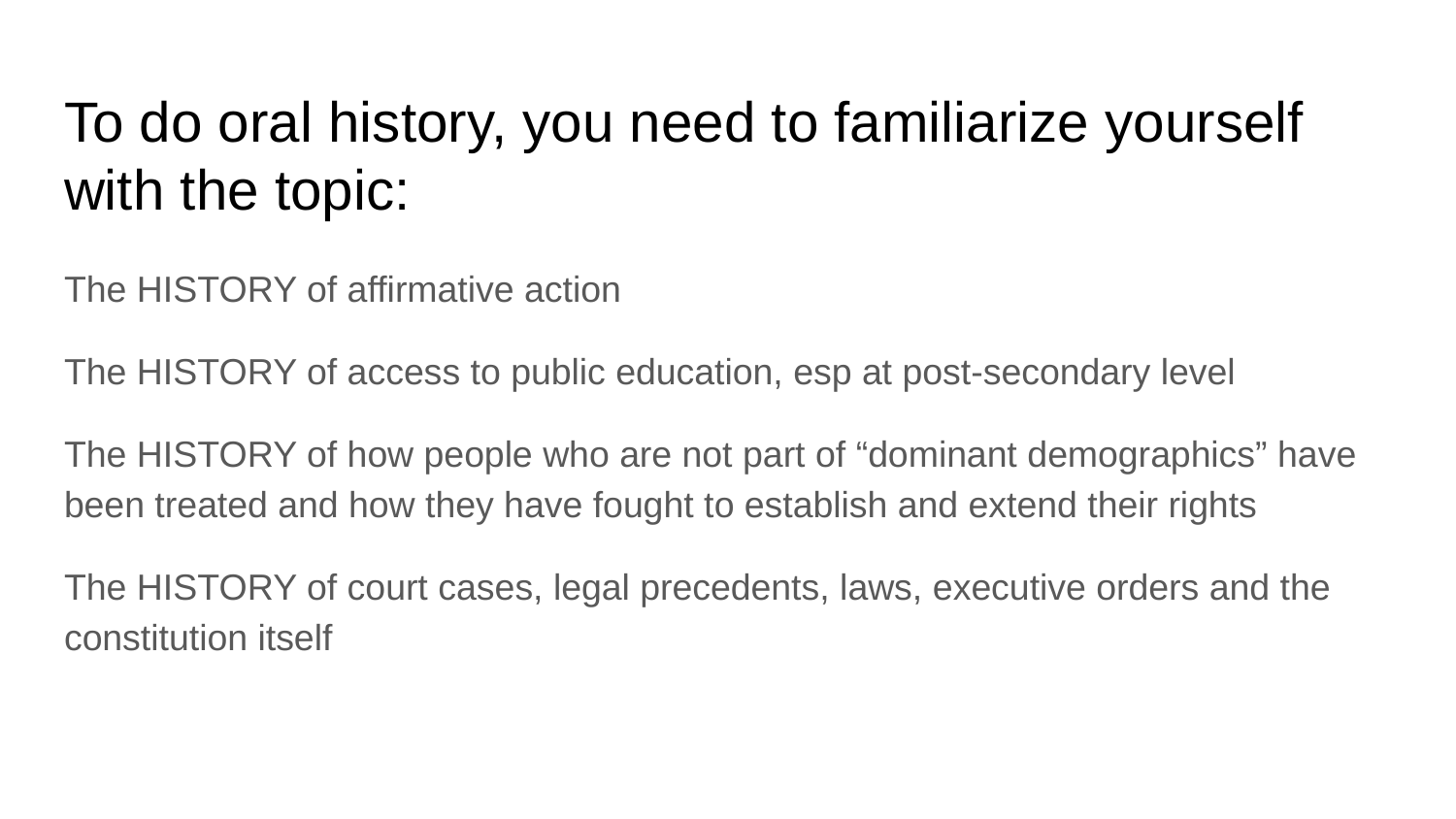

# To do oral history, you need to familiarize yourself with the topic:
The HISTORY of affirmative action
The HISTORY of access to public education, esp at post-secondary level
The HISTORY of how people who are not part of “dominant demographics” have been treated and how they have fought to establish and extend their rights
The HISTORY of court cases, legal precedents, laws, executive orders and the constitution itself